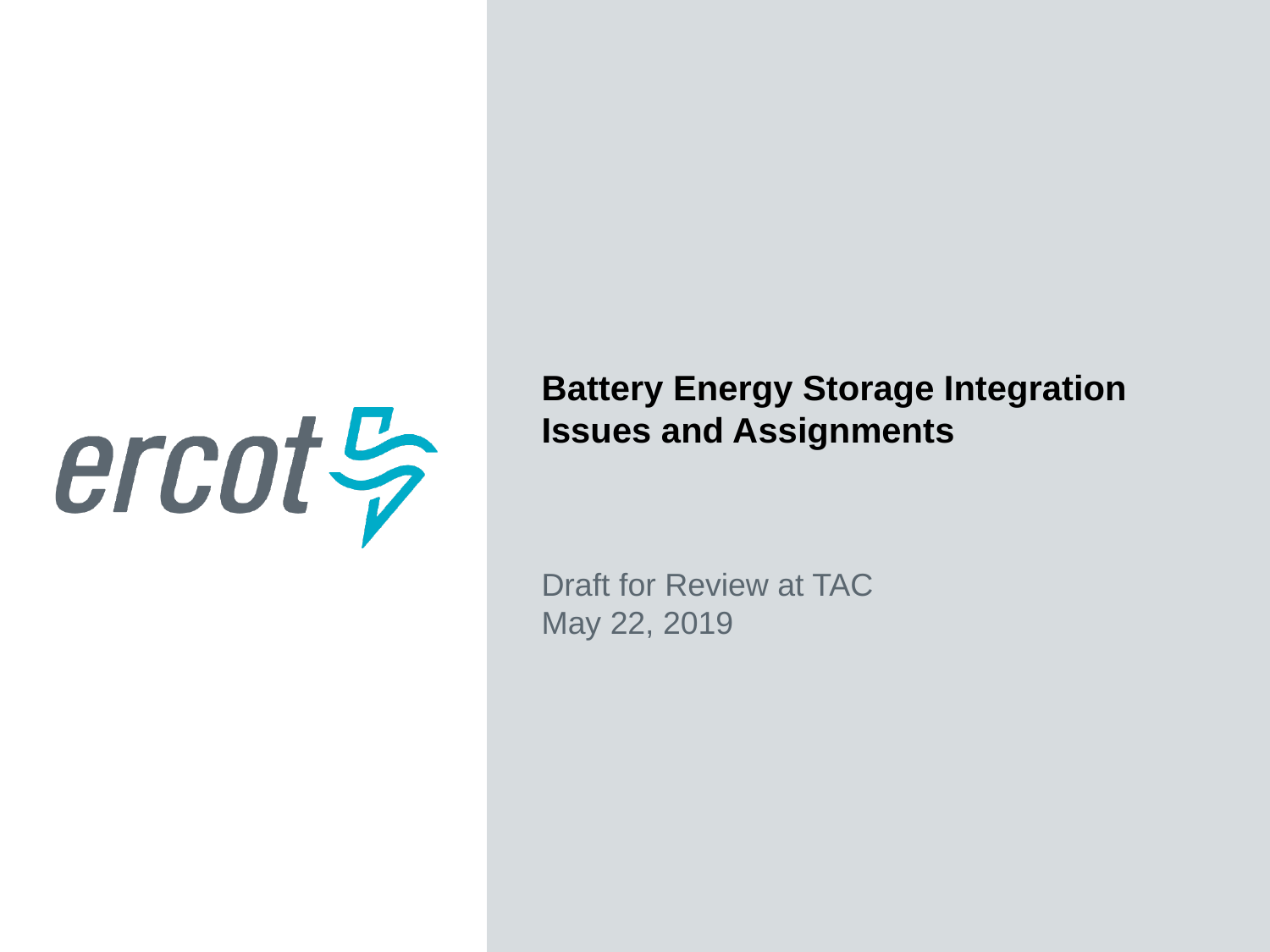

Battery Energy Storage Integration Issues and Assignments

Draft for Review at TAC
May 22, 2019